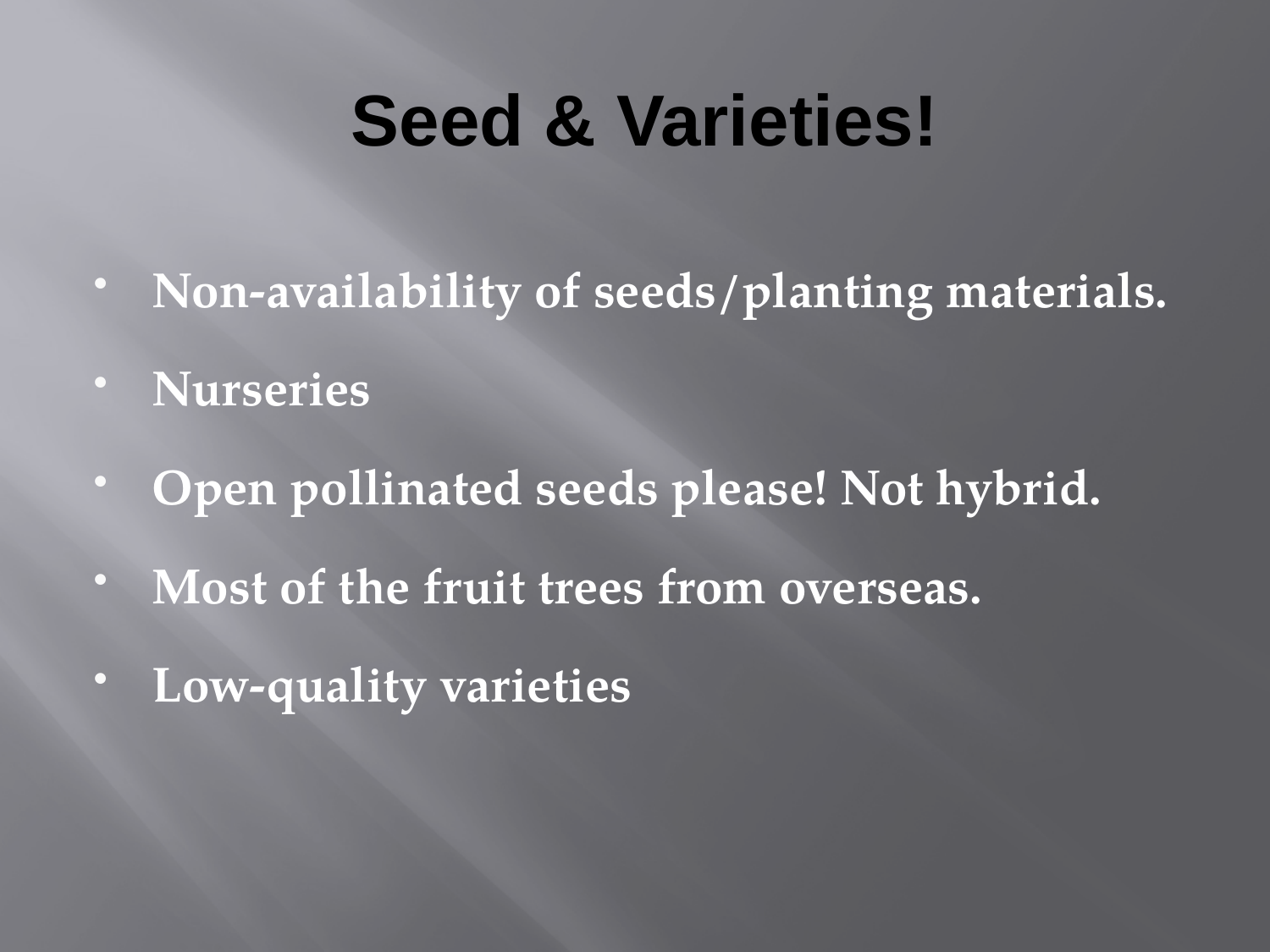

# Seed & Varieties!
Non-availability of seeds/planting materials.
Nurseries
Open pollinated seeds please! Not hybrid.
Most of the fruit trees from overseas.
Low-quality varieties